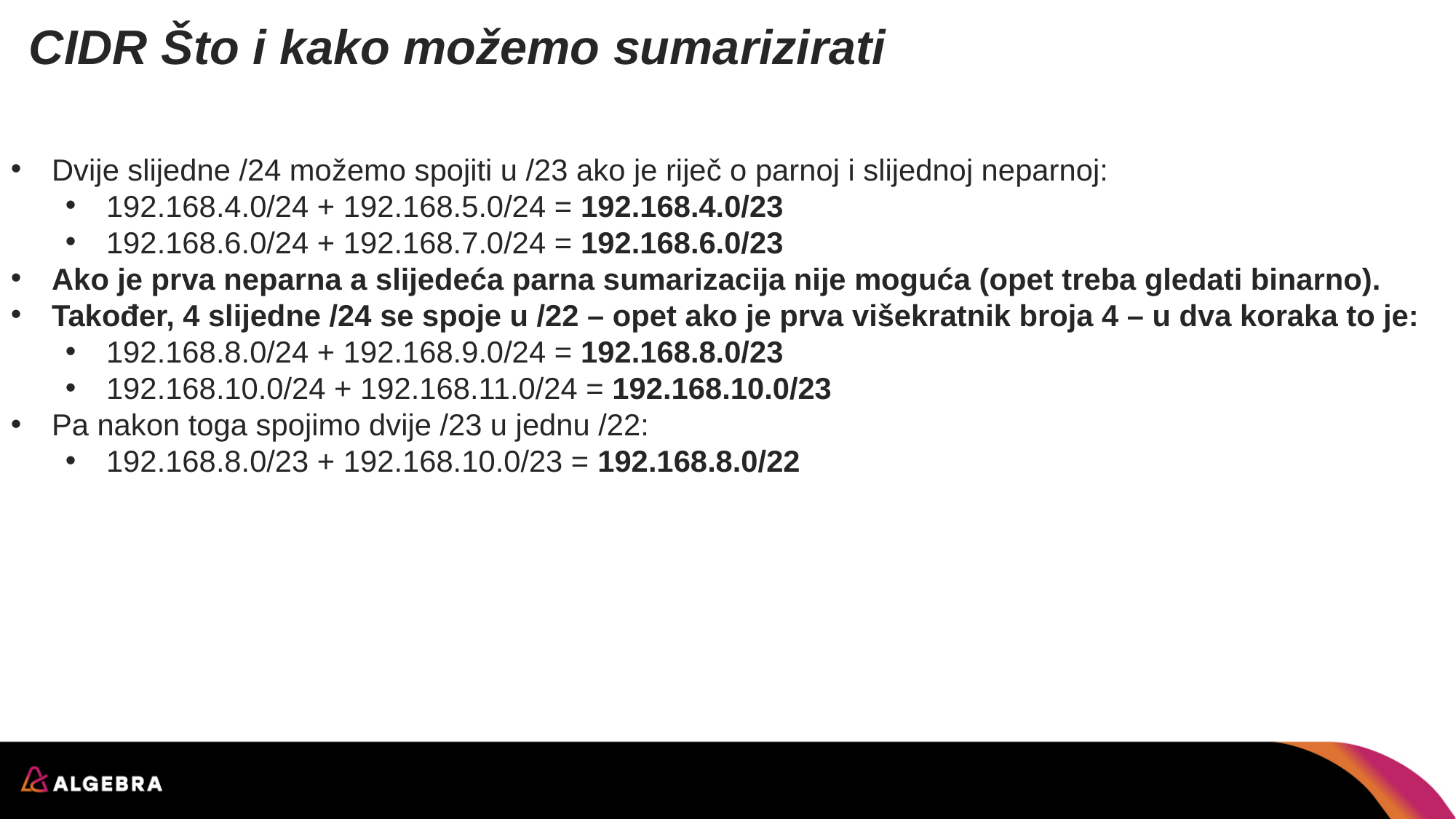

# CIDR Što i kako možemo sumarizirati
Dvije slijedne /24 možemo spojiti u /23 ako je riječ o parnoj i slijednoj neparnoj:
192.168.4.0/24 + 192.168.5.0/24 = 192.168.4.0/23
192.168.6.0/24 + 192.168.7.0/24 = 192.168.6.0/23
Ako je prva neparna a slijedeća parna sumarizacija nije moguća (opet treba gledati binarno).
Također, 4 slijedne /24 se spoje u /22 – opet ako je prva višekratnik broja 4 – u dva koraka to je:
192.168.8.0/24 + 192.168.9.0/24 = 192.168.8.0/23
192.168.10.0/24 + 192.168.11.0/24 = 192.168.10.0/23
Pa nakon toga spojimo dvije /23 u jednu /22:
192.168.8.0/23 + 192.168.10.0/23 = 192.168.8.0/22